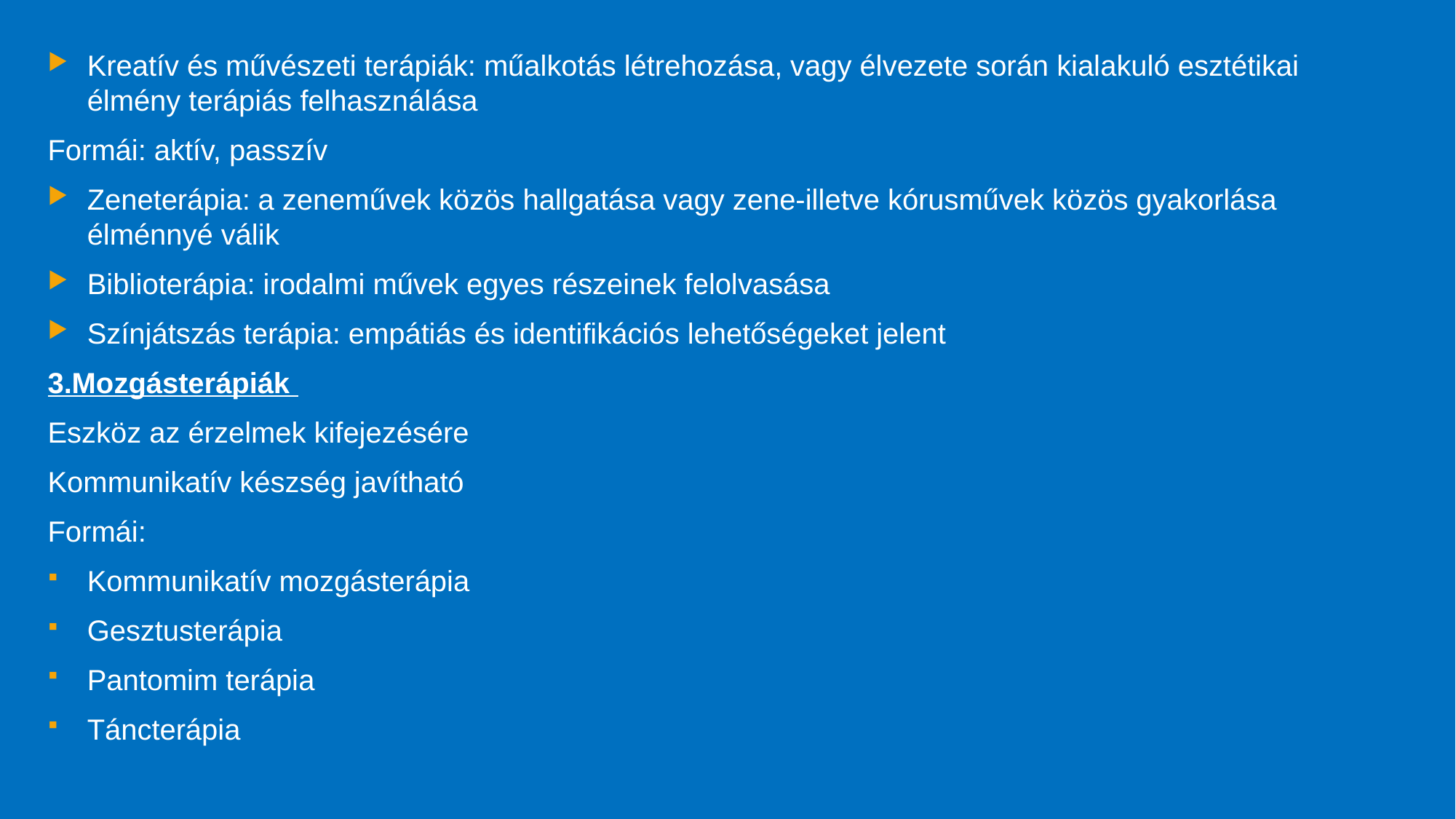

Kreatív és művészeti terápiák: műalkotás létrehozása, vagy élvezete során kialakuló esztétikai élmény terápiás felhasználása
Formái: aktív, passzív
Zeneterápia: a zeneművek közös hallgatása vagy zene-illetve kórusművek közös gyakorlása élménnyé válik
Biblioterápia: irodalmi művek egyes részeinek felolvasása
Színjátszás terápia: empátiás és identifikációs lehetőségeket jelent
3.Mozgásterápiák
Eszköz az érzelmek kifejezésére
Kommunikatív készség javítható
Formái:
Kommunikatív mozgásterápia
Gesztusterápia
Pantomim terápia
Táncterápia